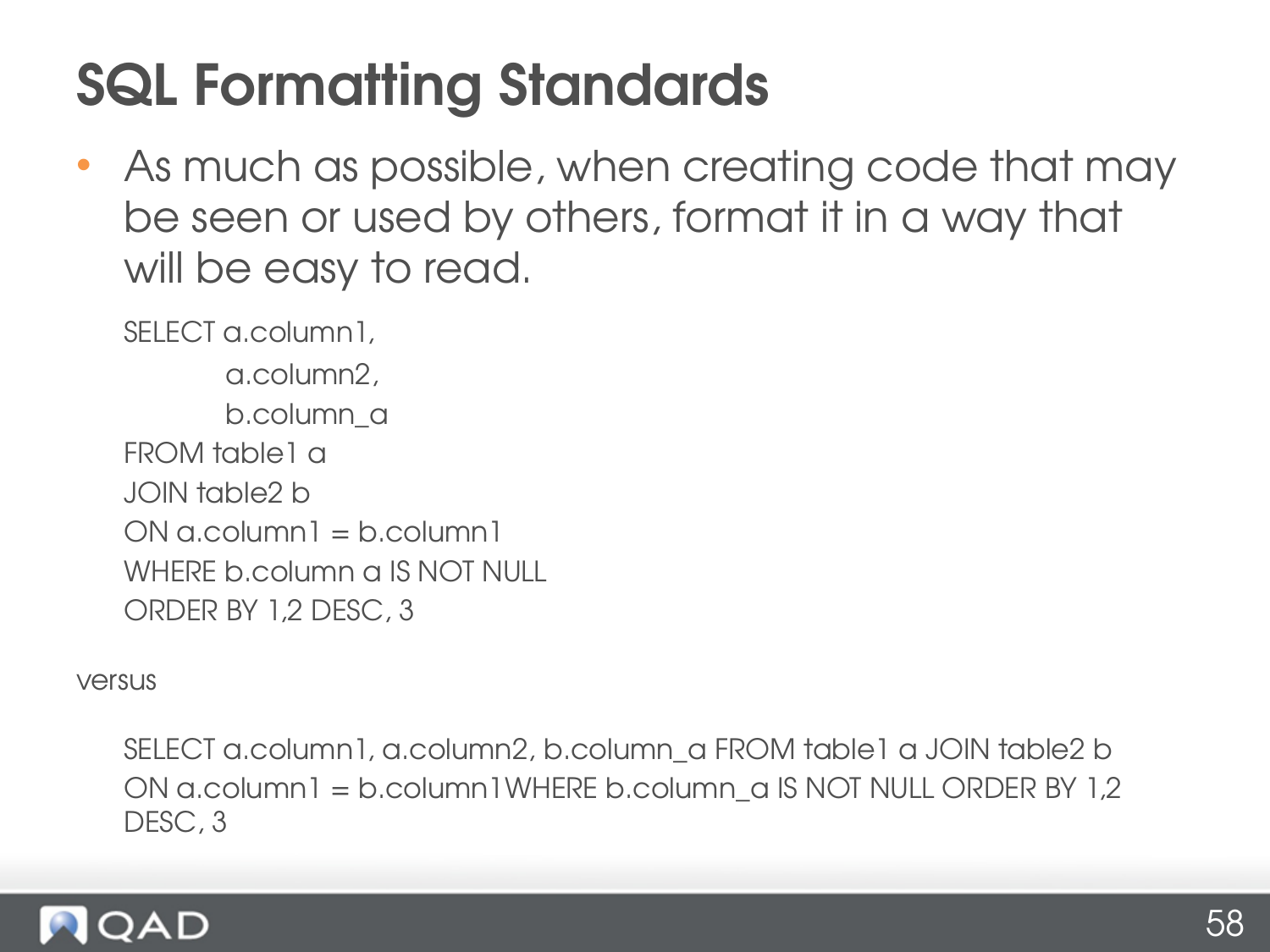

# SQL Formatting Standards
As much as possible, when creating code that may be seen or used by others, format it in a way that will be easy to read.
	SELECT a.column1,
	             a.column2,
	             b.column_a
	FROM table1 a
	JOIN table2 b
	ON a.column1 = b.column1
	WHERE b.column a IS NOT NULL
	ORDER BY 1,2 DESC, 3

versus

	SELECT a.column1, a.column2, b.column_a FROM table1 a JOIN table2 b
	ON a.column1 = b.column1	WHERE b.column_a IS NOT NULL ORDER BY 1,2 DESC, 3

58